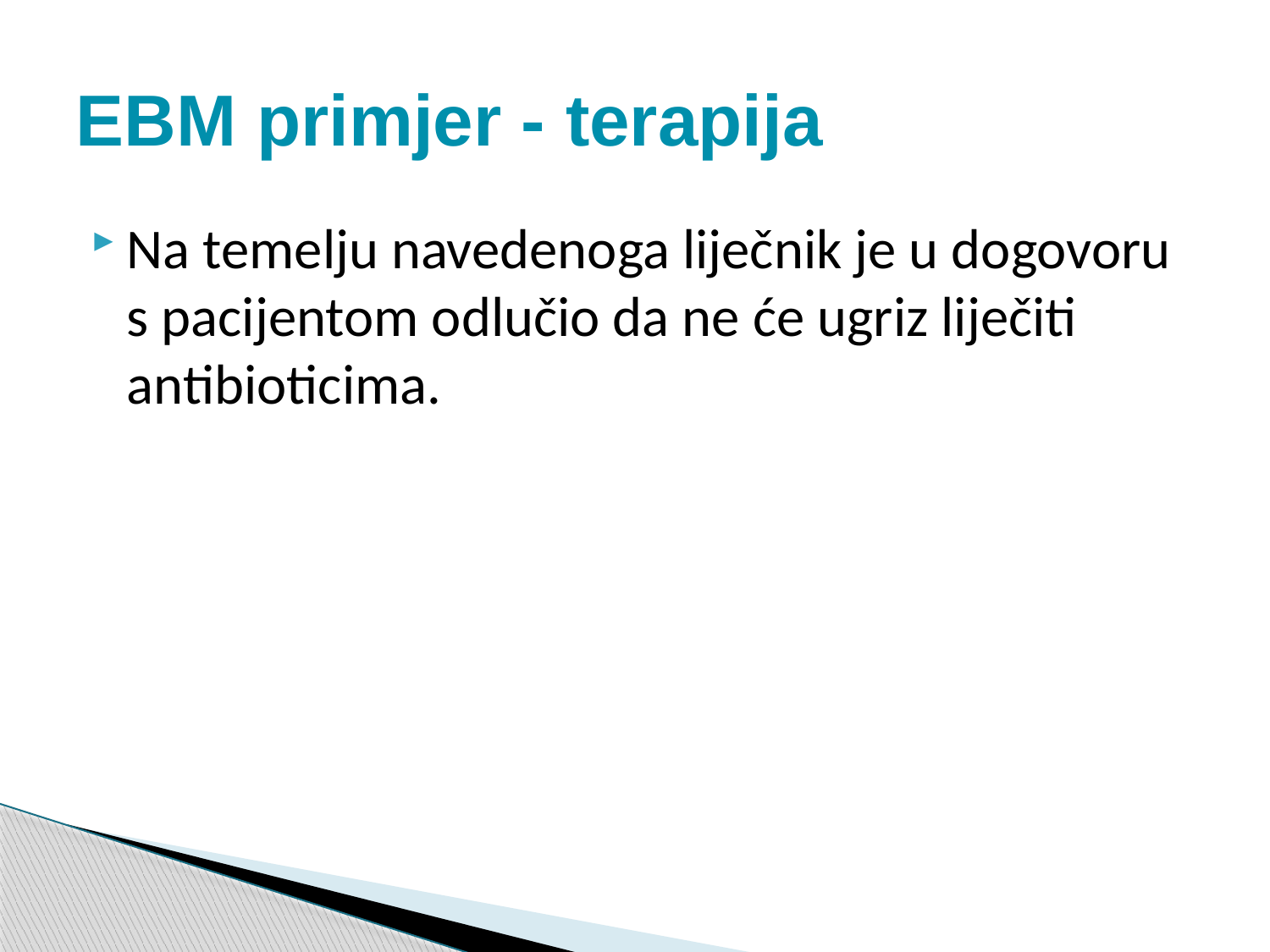

# EBM primjer - terapija
Na temelju navedenoga liječnik je u dogovoru s pacijentom odlučio da ne će ugriz liječiti antibioticima.